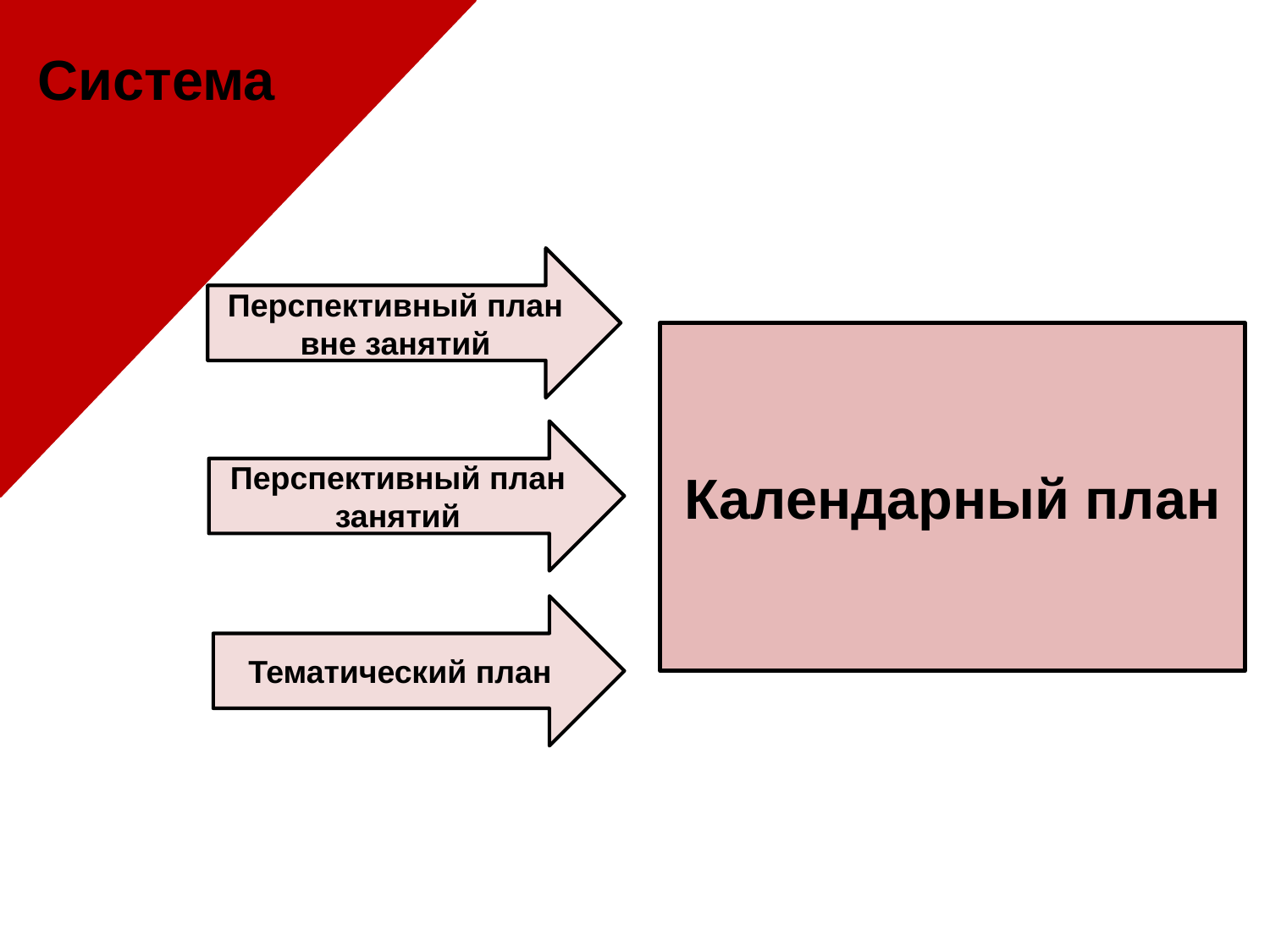

Система

Перспективный план вне занятий
# Календарный план

Перспективный план занятий

Тематический план